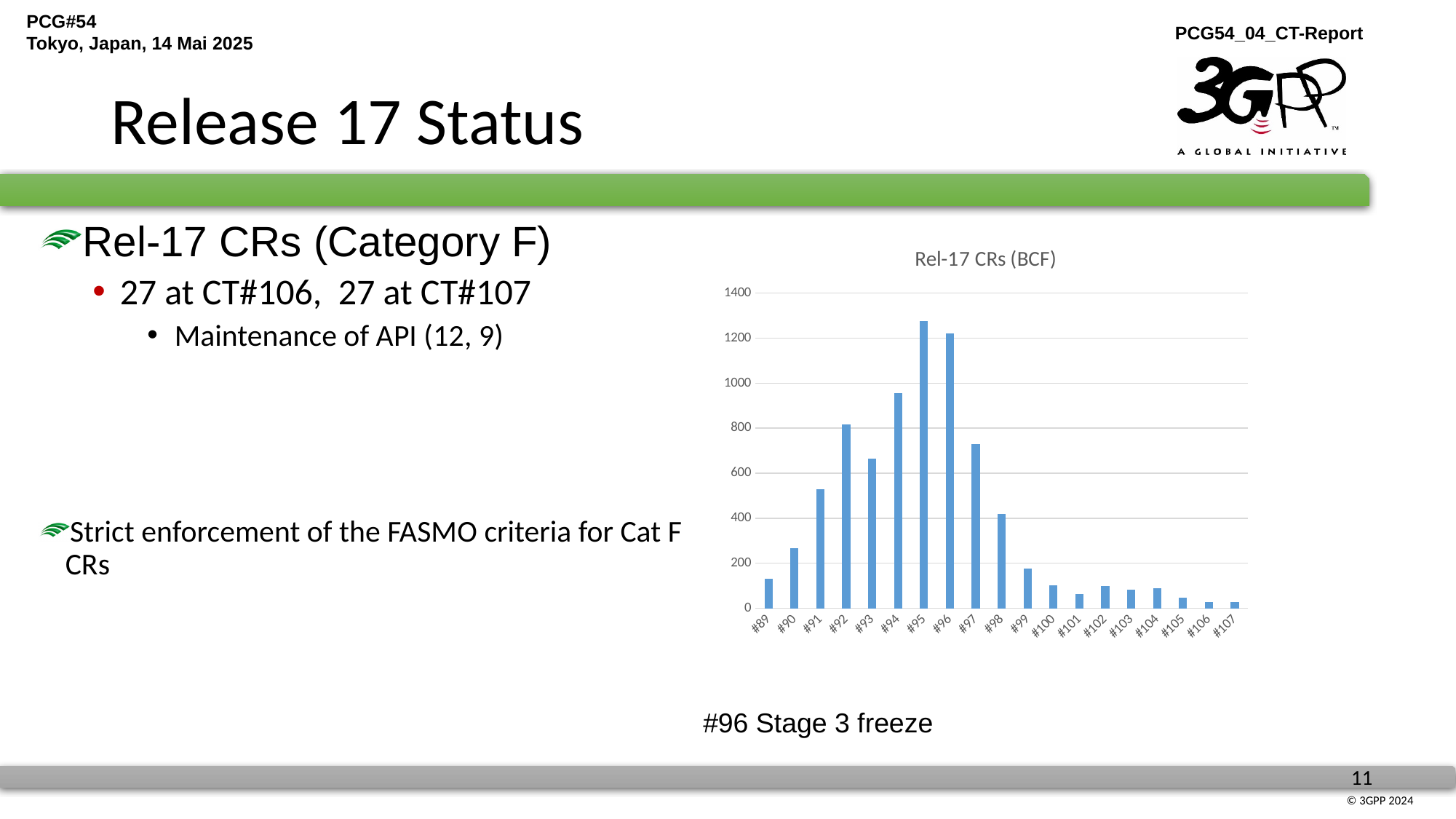

# Release 17 Status
Rel-17 CRs (Category F)
27 at CT#106,  27 at CT#107
Maintenance of API (12, 9)

Strict enforcement of the FASMO criteria for Cat F CRs

### Chart: Rel-17 CRs (BCF)

| Category |  |
|---|---|
| #89 | 132.0 |
| #90 | 266.0 |
| #91 | 529.0 |
| #92 | 818.0 |
| #93 | 663.0 |
| #94 | 956.0 |
| #95 | 1275.0 |
| #96 | 1220.0 |
| #97 | 730.0 |
| #98 | 420.0 |
| #99 | 177.0 |
| #100 | 101.0 |
| #101 | 64.0 |
| #102 | 99.0 |
| #103 | 84.0 |
| #104 | 88.0 |
| #105 | 46.0 |
| #106 | 27.0 |
| #107 | 27.0 |
#96 Stage 3 freeze